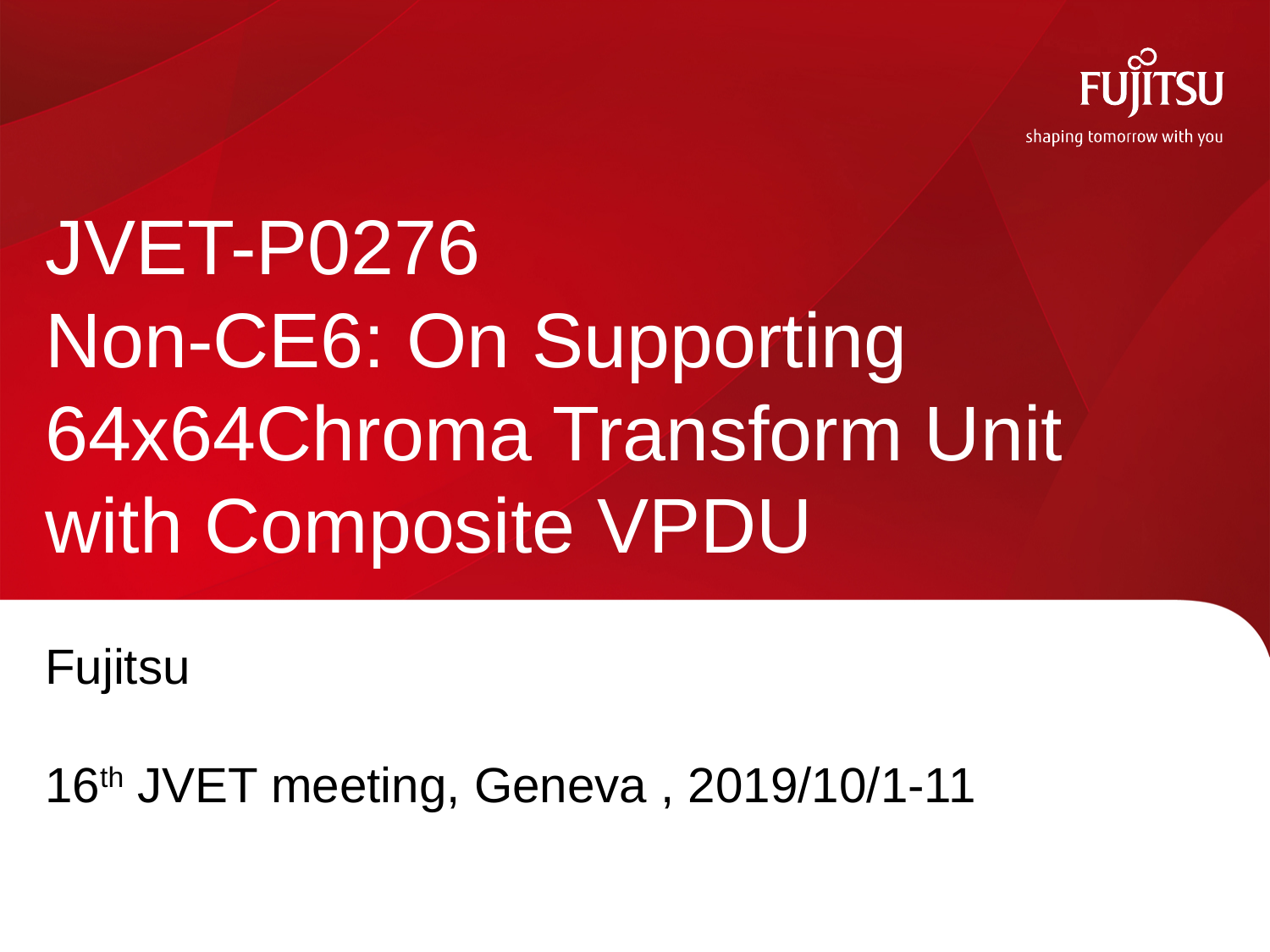

# JVET-P0276 Non-CE6: On Supporting 64x64Chroma Transform Unit with Composite VPDU
Fujitsu

16th JVET meeting, Geneva , 2019/10/1-11